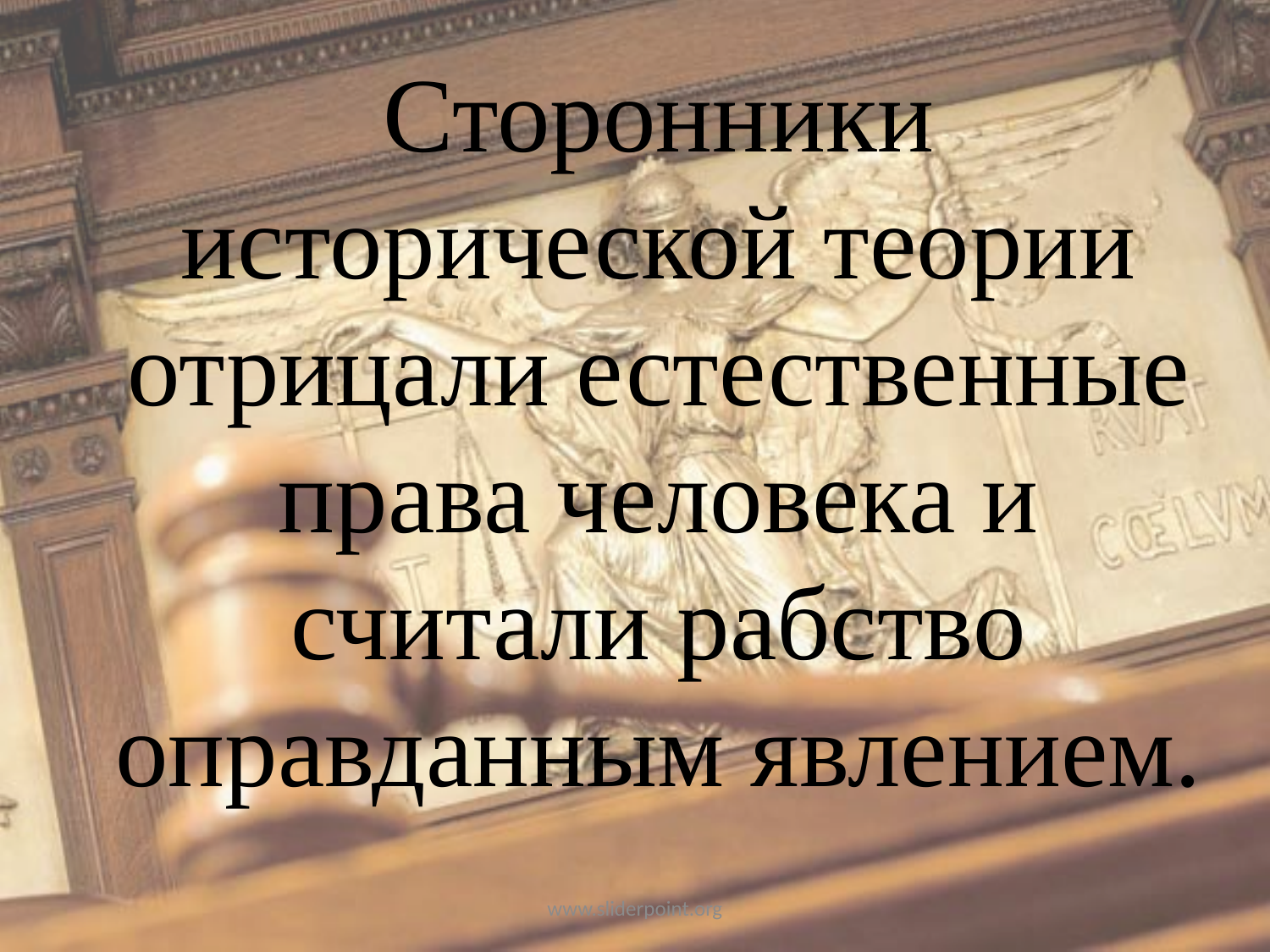

Сторонники исторической теории отрицали естественные права человека и считали рабство оправданным явлением.

www.sliderpoint.org